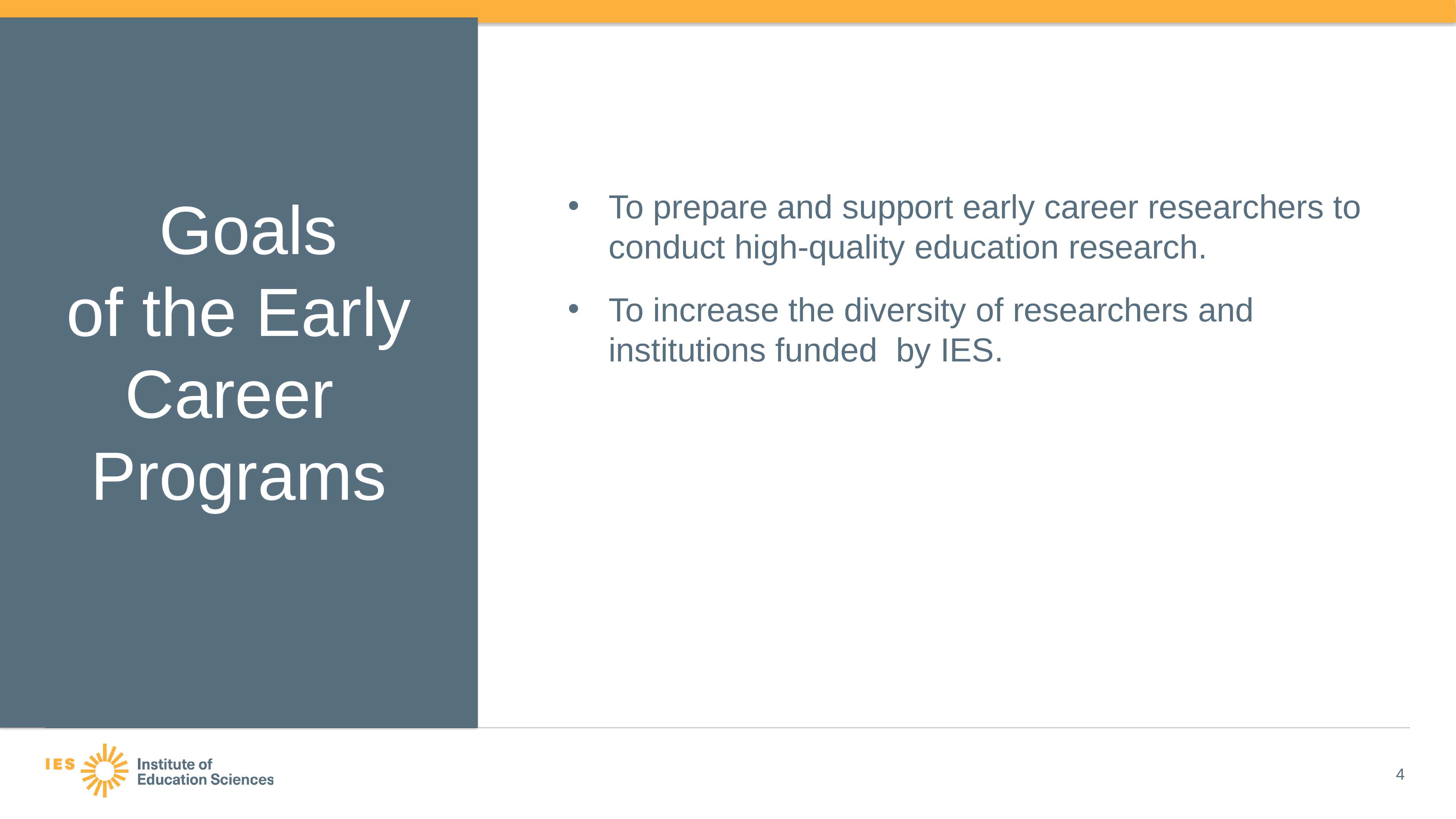

To prepare and support early career researchers to conduct high-quality education research.
To increase the diversity of researchers and institutions funded  by IES.

# Goals of the Early Career Programs
4